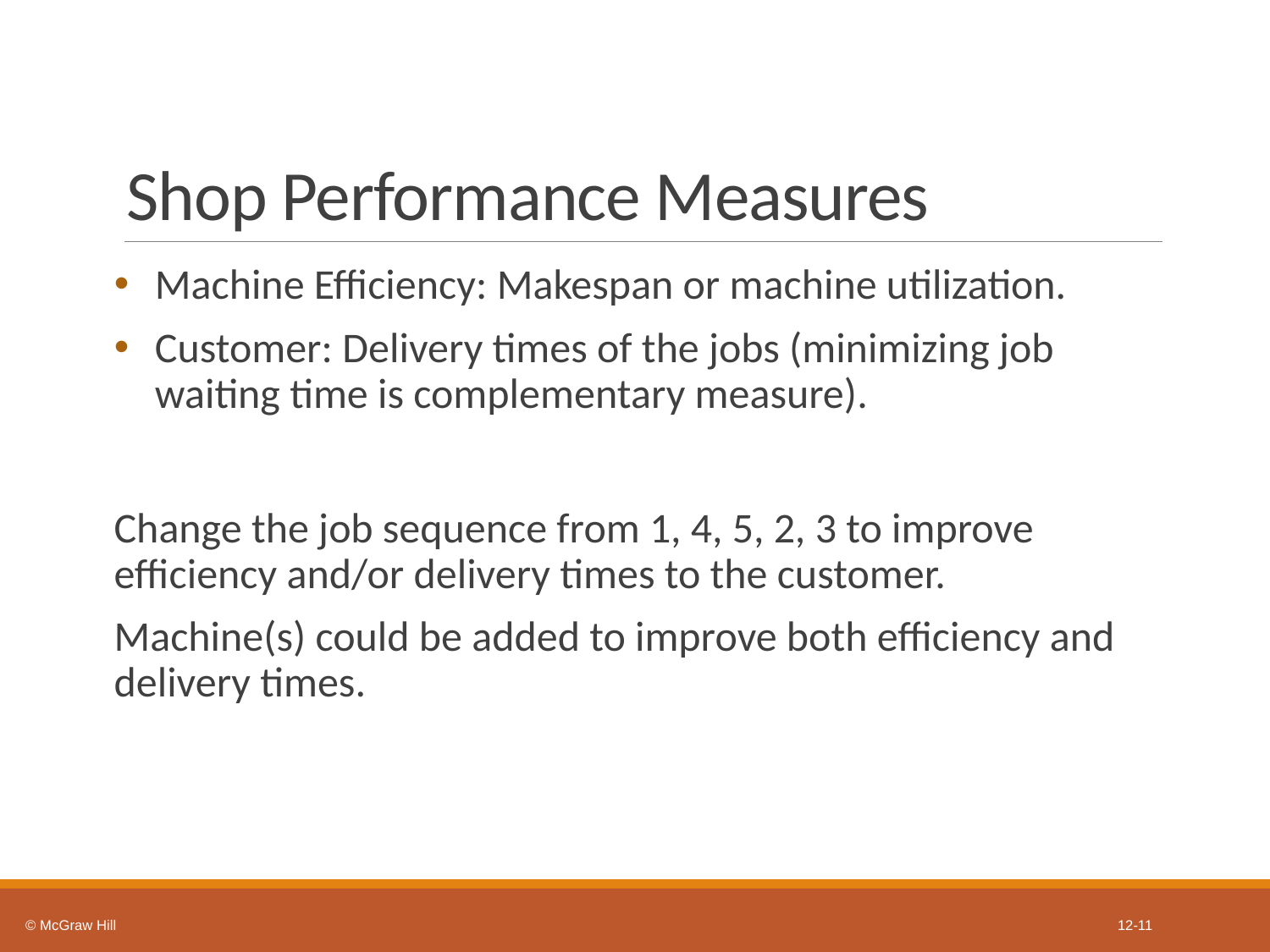

# Shop Performance Measures
Machine Efficiency: Makespan or machine utilization.
Customer: Delivery times of the jobs (minimizing job waiting time is complementary measure).
Change the job sequence from 1, 4, 5, 2, 3 to improve efficiency and/or delivery times to the customer.
Machine(s) could be added to improve both efficiency and delivery times.